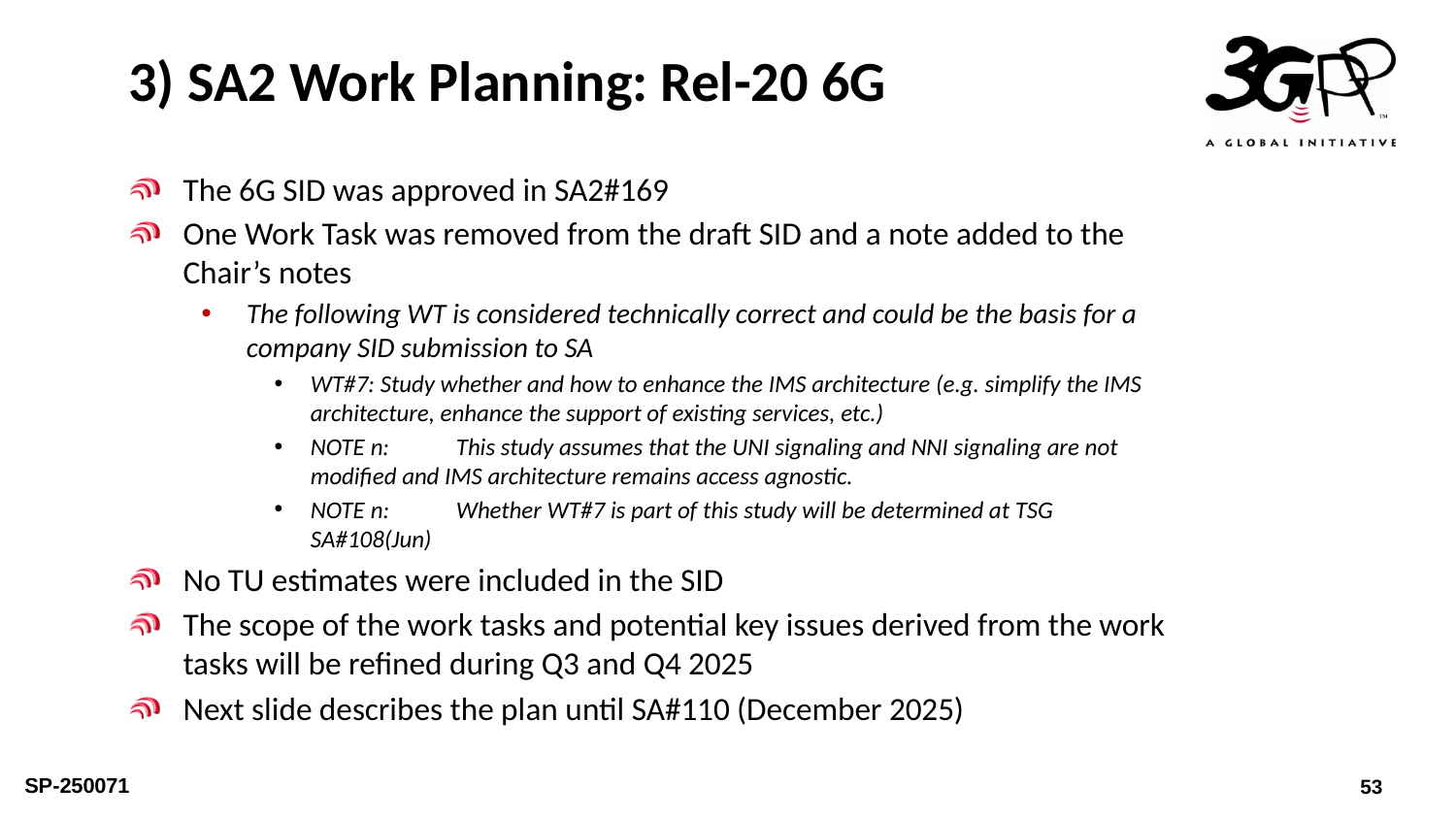

# 3) SA2 Work Planning: Rel-20 6G
The 6G SID was approved in SA2#169
One Work Task was removed from the draft SID and a note added to the Chair’s notes
The following WT is considered technically correct and could be the basis for a company SID submission to SA
WT#7: Study whether and how to enhance the IMS architecture (e.g. simplify the IMS architecture, enhance the support of existing services, etc.)
NOTE n:	This study assumes that the UNI signaling and NNI signaling are not modified and IMS architecture remains access agnostic.
NOTE n:	Whether WT#7 is part of this study will be determined at TSG SA#108(Jun)
No TU estimates were included in the SID
The scope of the work tasks and potential key issues derived from the work tasks will be refined during Q3 and Q4 2025
Next slide describes the plan until SA#110 (December 2025)